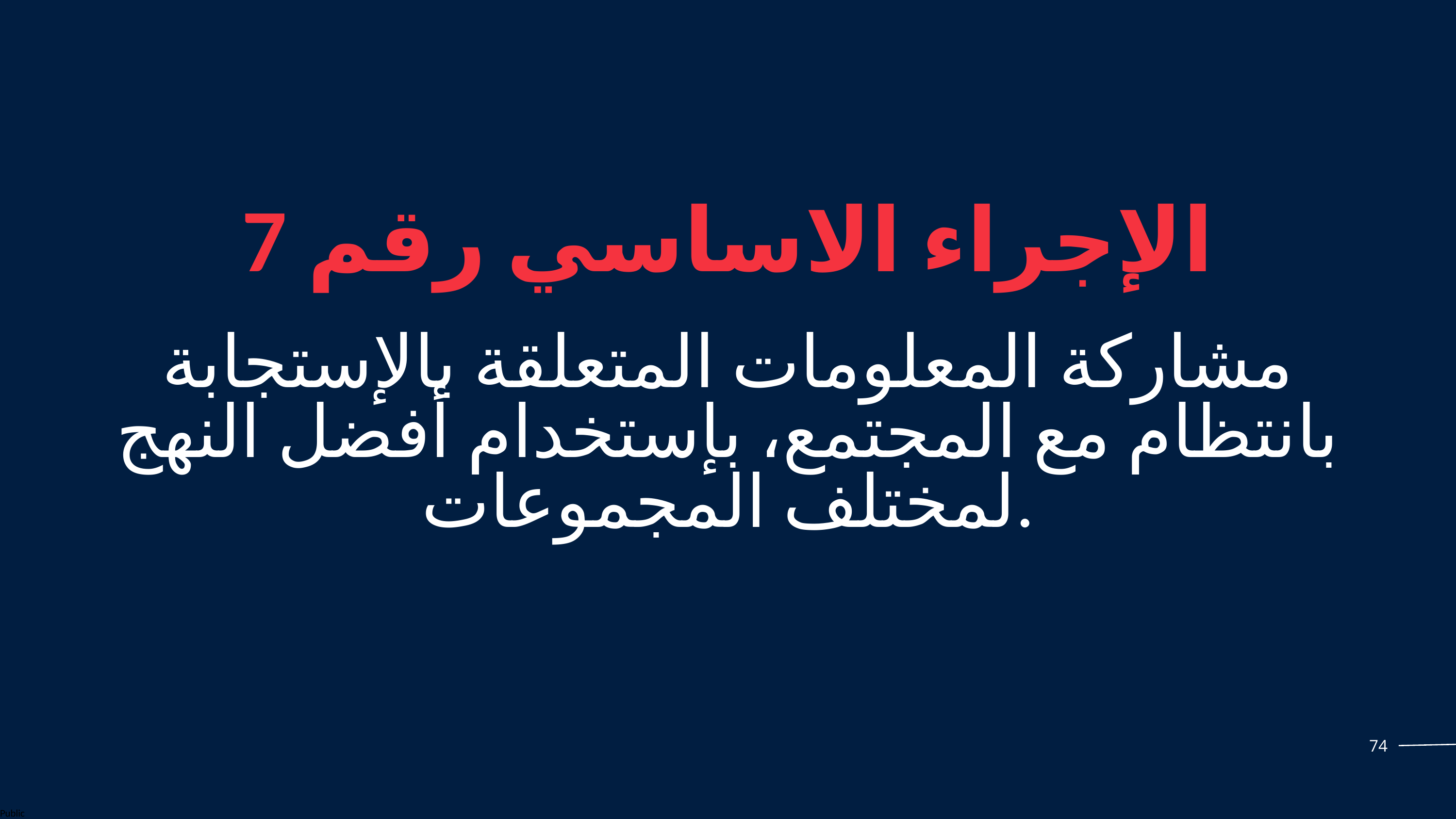

الإجراء الاساسي رقم 7

مشاركة المعلومات المتعلقة بالإستجابة بانتظام مع المجتمع، بإستخدام أفضل النهج لمختلف المجموعات.